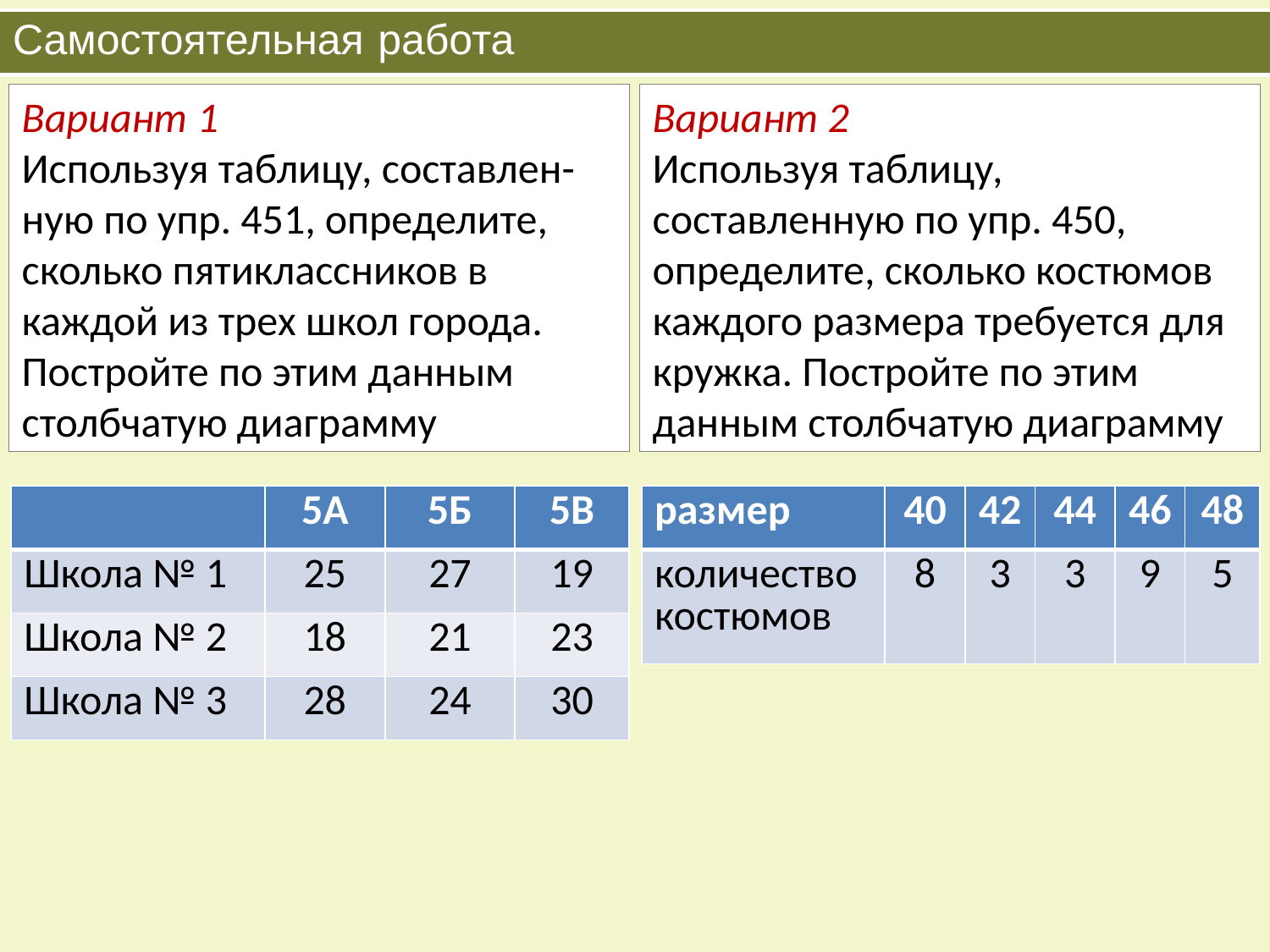

# Самостоятельная работа

Вариант 1
Используя таблицу, составлен-ную по упр. 451, определите, сколько пятиклассников в каждой из трех школ города. Постройте по этим данным столбчатую диаграмму
Вариант 2
Используя таблицу, составленную по упр. 450, определите, сколько костюмов каждого размера требуется для кружка. Постройте по этим данным столбчатую диаграмму
|  | 5А | 5Б | 5В |
| --- | --- | --- | --- |
| Школа № 1 | 25 | 27 | 19 |
| Школа № 2 | 18 | 21 | 23 |
| Школа № 3 | 28 | 24 | 30 |
| размер | 40 | 42 | 44 | 46 | 48 |
| --- | --- | --- | --- | --- | --- |
| количество костюмов | 8 | 3 | 3 | 9 | 5 |